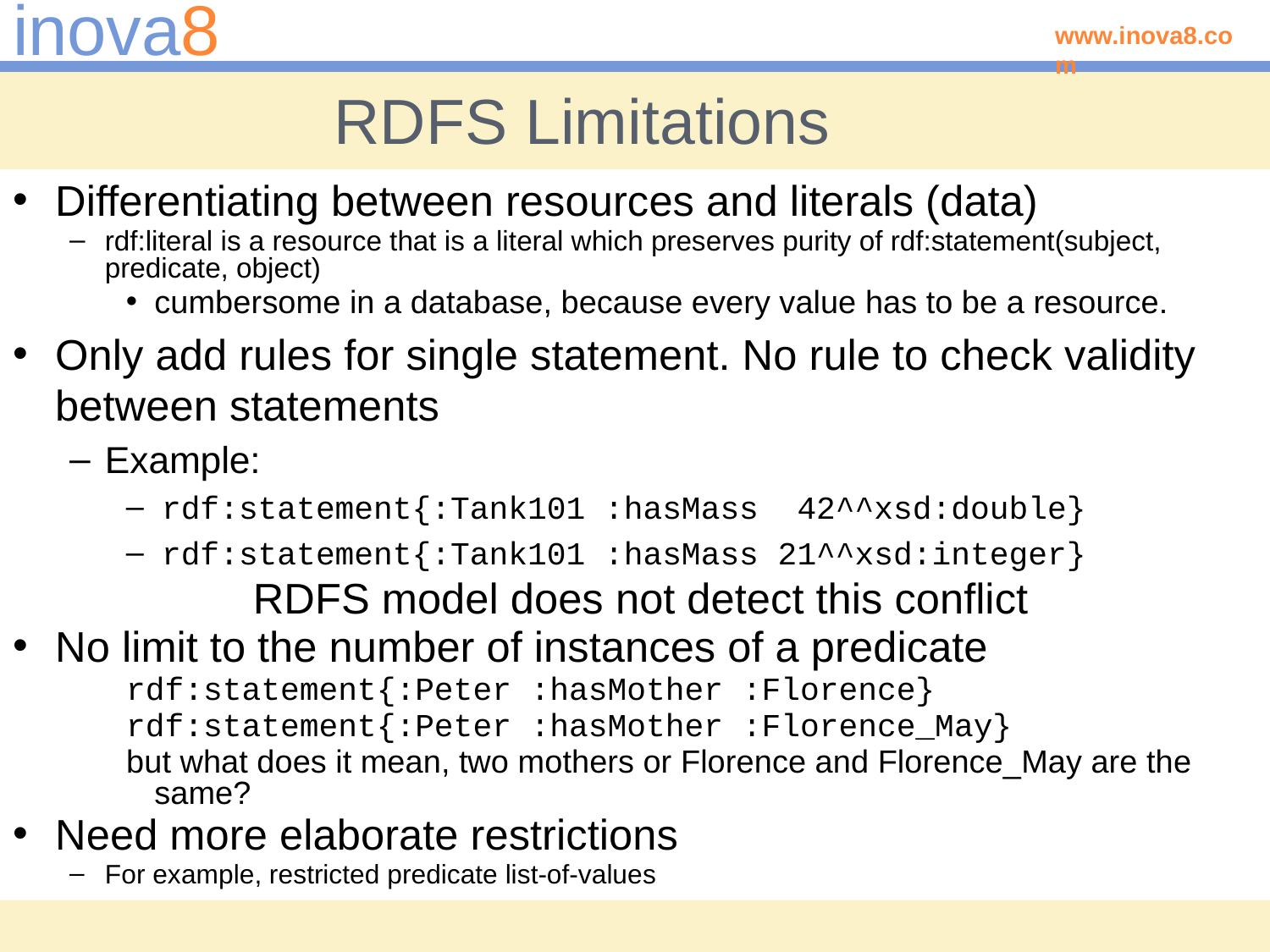

# RDFS Limitations
Differentiating between resources and literals (data)
rdf:literal is a resource that is a literal which preserves purity of rdf:statement(subject, predicate, object)
cumbersome in a database, because every value has to be a resource.
Only add rules for single statement. No rule to check validity between statements
Example:
rdf:statement{:Tank101 :hasMass  42^^xsd:double}
rdf:statement{:Tank101 :hasMass 21^^xsd:integer}
 RDFS model does not detect this conflict
No limit to the number of instances of a predicate
rdf:statement{:Peter :hasMother :Florence}
rdf:statement{:Peter :hasMother :Florence_May}
but what does it mean, two mothers or Florence and Florence_May are the same?
Need more elaborate restrictions
For example, restricted predicate list-of-values